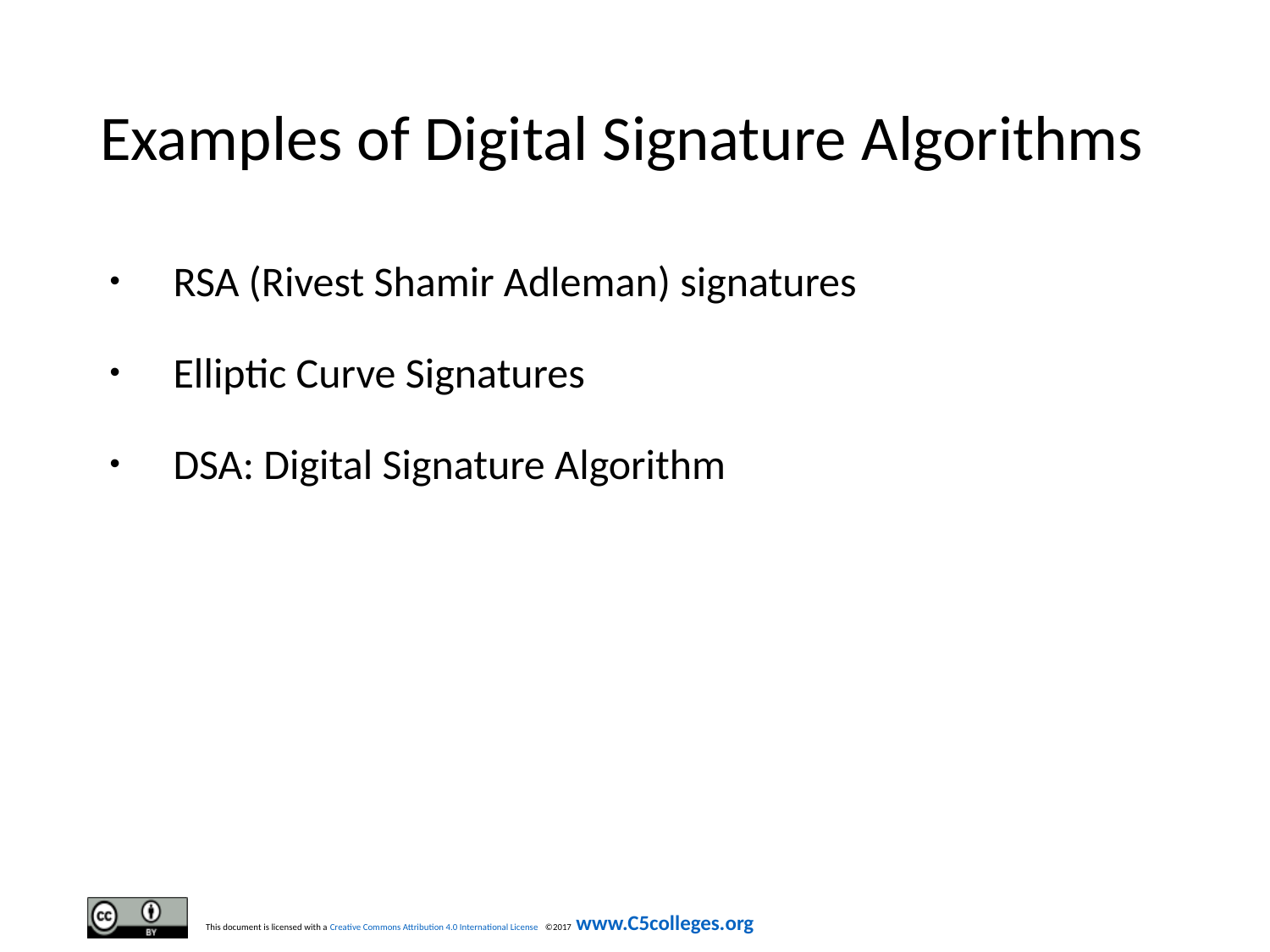

# Examples of Digital Signature Algorithms
RSA (Rivest Shamir Adleman) signatures

Elliptic Curve Signatures

DSA: Digital Signature Algorithm